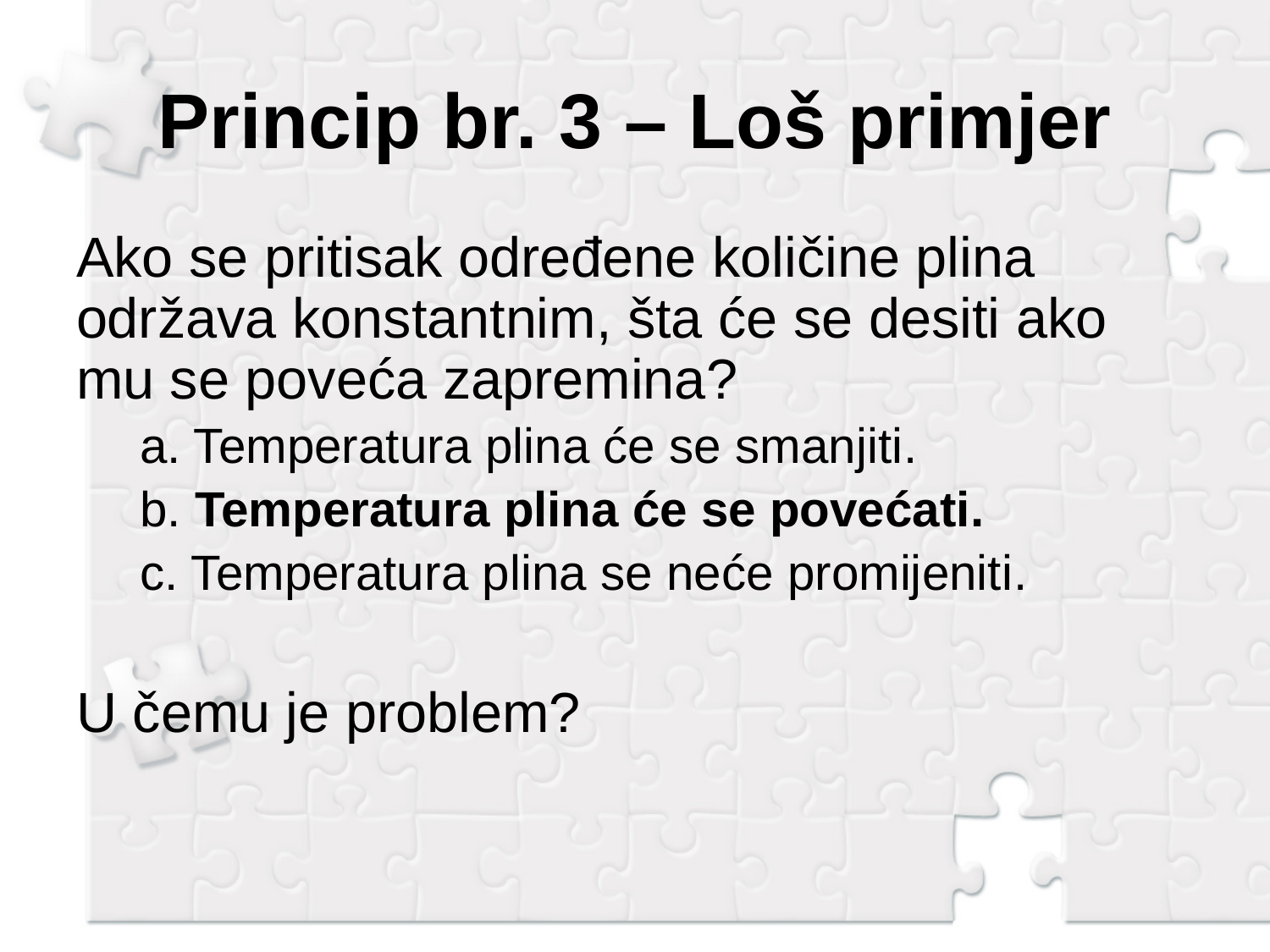

# Princip br. 3 – Loš primjer
Ako se pritisak određene količine plina održava konstantnim, šta će se desiti ako mu se poveća zapremina?
a. Temperatura plina će se smanjiti.
b. Temperatura plina će se povećati.
c. Temperatura plina se neće promijeniti.

U čemu je problem?